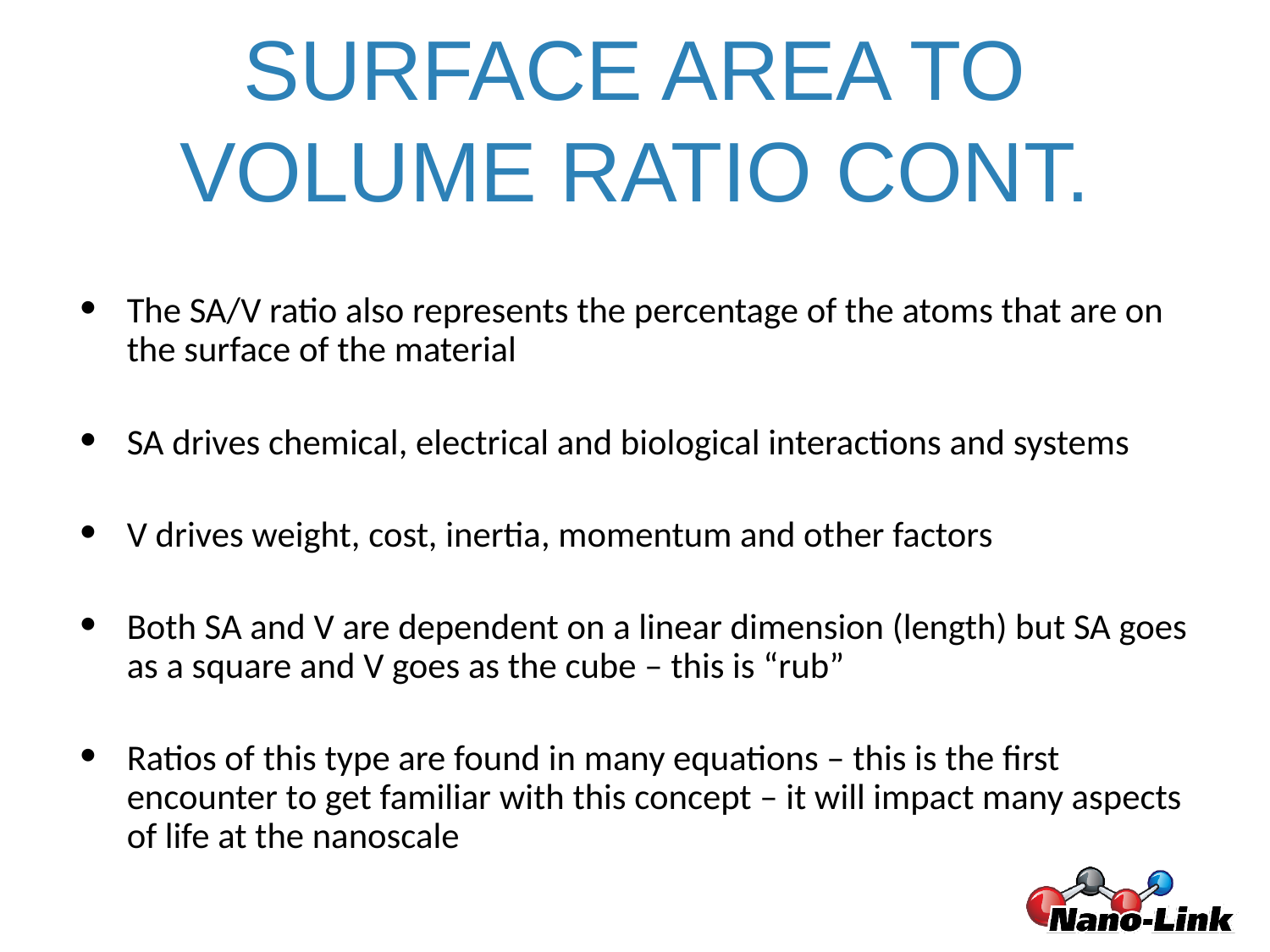

# SURFACE AREA TO VOLUME RATIO CONT.
The SA/V ratio also represents the percentage of the atoms that are on the surface of the material

SA drives chemical, electrical and biological interactions and systems

V drives weight, cost, inertia, momentum and other factors

Both SA and V are dependent on a linear dimension (length) but SA goes as a square and V goes as the cube – this is “rub”

Ratios of this type are found in many equations – this is the first encounter to get familiar with this concept – it will impact many aspects of life at the nanoscale